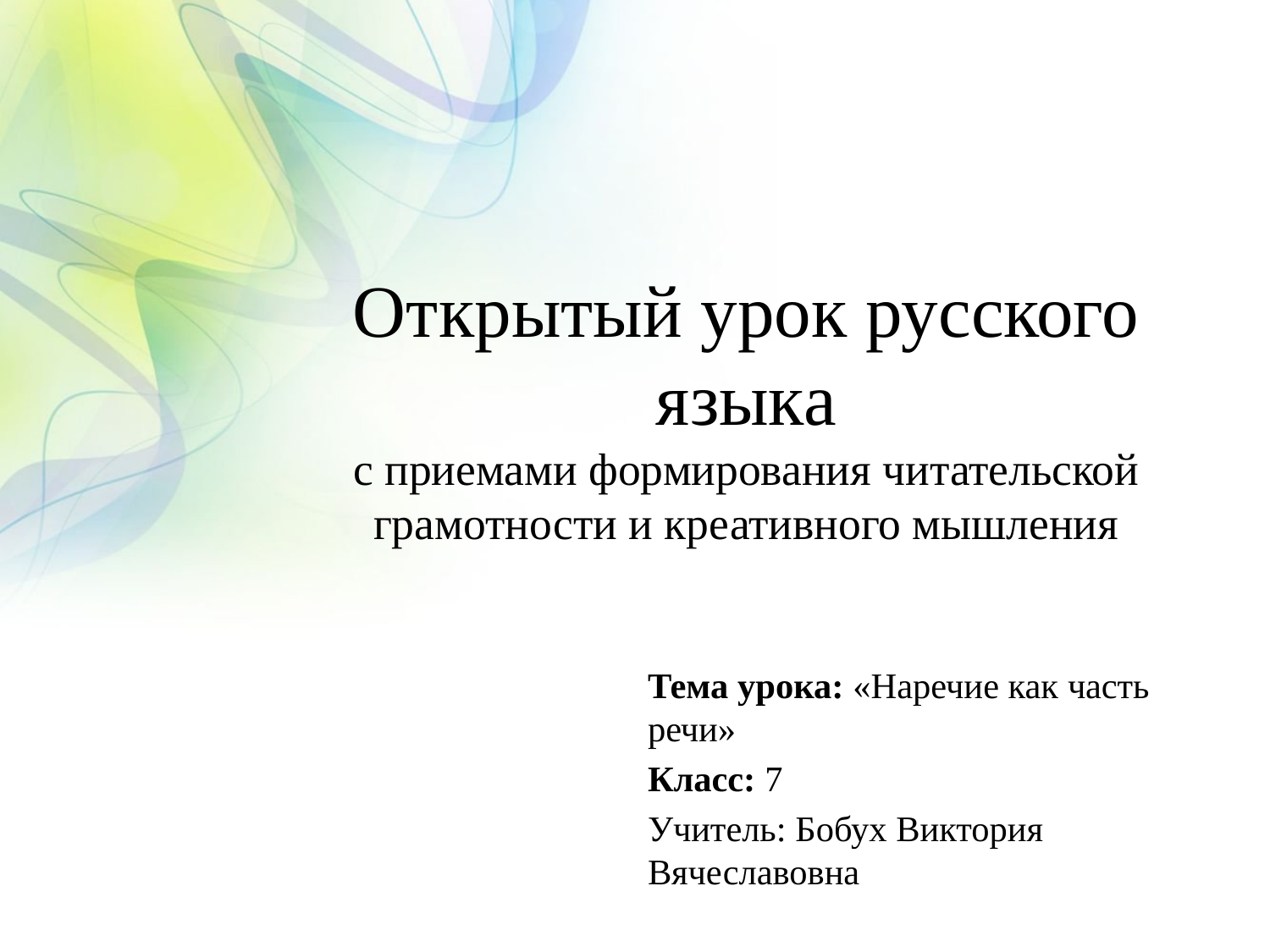

# Открытый урок русского языка с приемами формирования читательской грамотности и креативного мышления
Тема урока: «Наречие как часть речи»
Класс: 7
Учитель: Бобух Виктория Вячеславовна